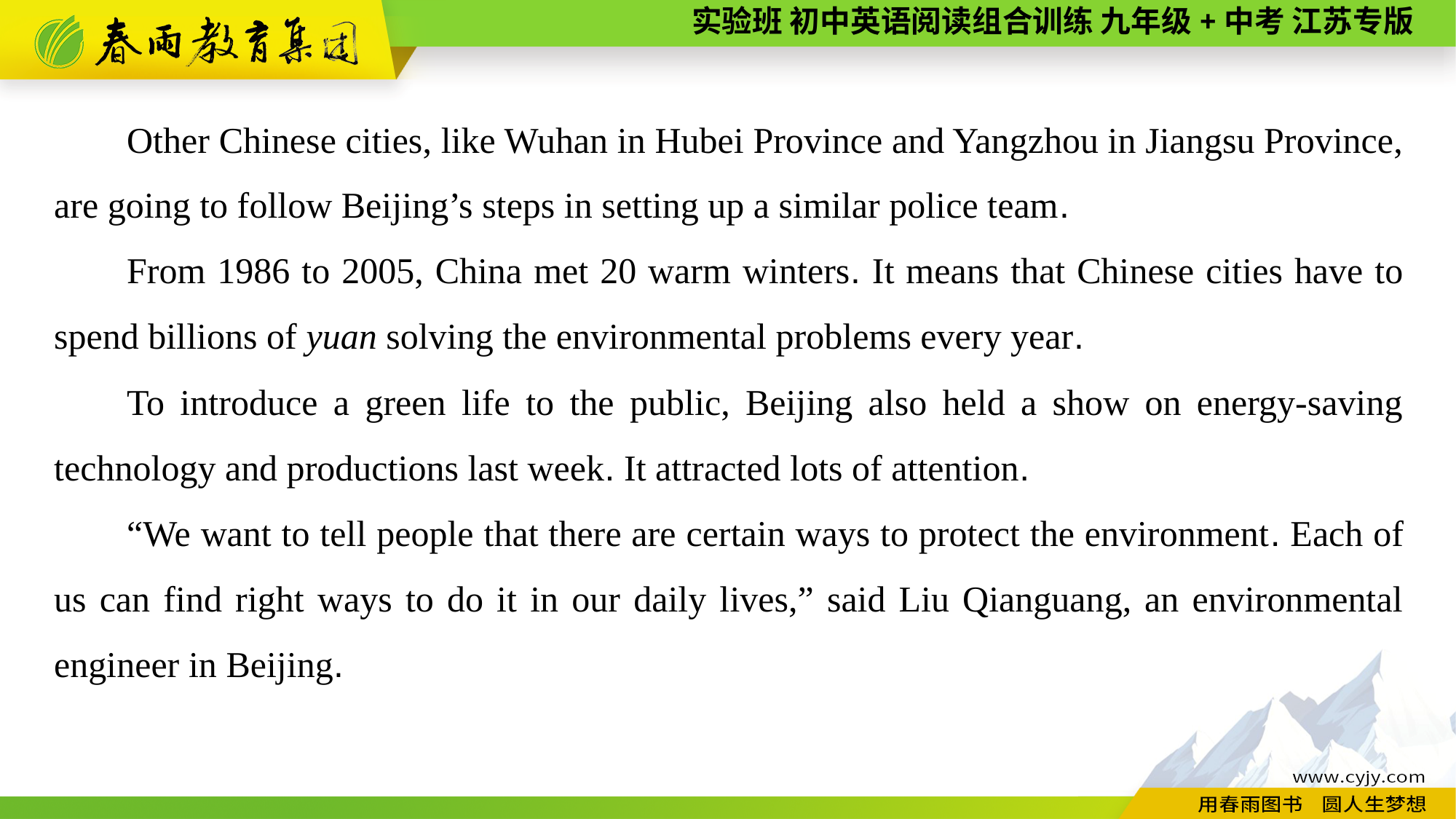

Other Chinese cities, like Wuhan in Hubei Province and Yangzhou in Jiangsu Province, are going to follow Beijing’s steps in setting up a similar police team.
From 1986 to 2005, China met 20 warm winters. It means that Chinese cities have to spend billions of yuan solving the environmental problems every year.
To introduce a green life to the public, Beijing also held a show on energy-saving technology and productions last week. It attracted lots of attention.
“We want to tell people that there are certain ways to protect the environment. Each of us can find right ways to do it in our daily lives,” said Liu Qianguang, an environmental engineer in Beijing.